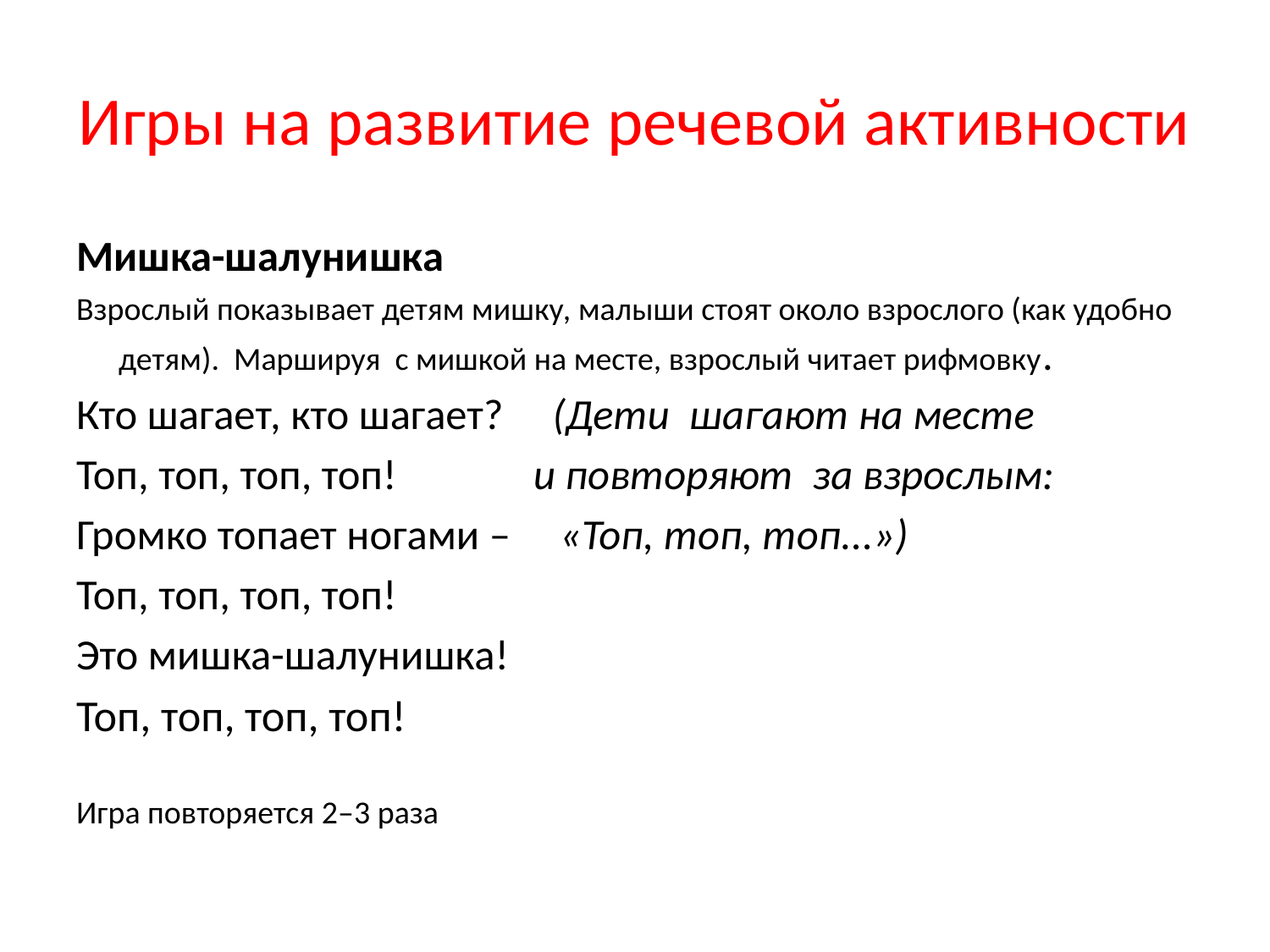

# Игры на развитие речевой активности
Мишка-шалунишка
Взрослый показывает детям мишку, малыши стоят около взрослого (как удобно детям).  Маршируя  с мишкой на месте, взрослый читает рифмовку.
Кто шагает, кто шагает?     (Дети  шагают на месте
Топ, топ, топ, топ!              и повторяют  за взрослым:
Громко топает ногами –     «Топ, топ, топ...»)
Топ, топ, топ, топ!
Это мишка-шалунишка!
Топ, топ, топ, топ!

Игра повторяется 2–3 раза